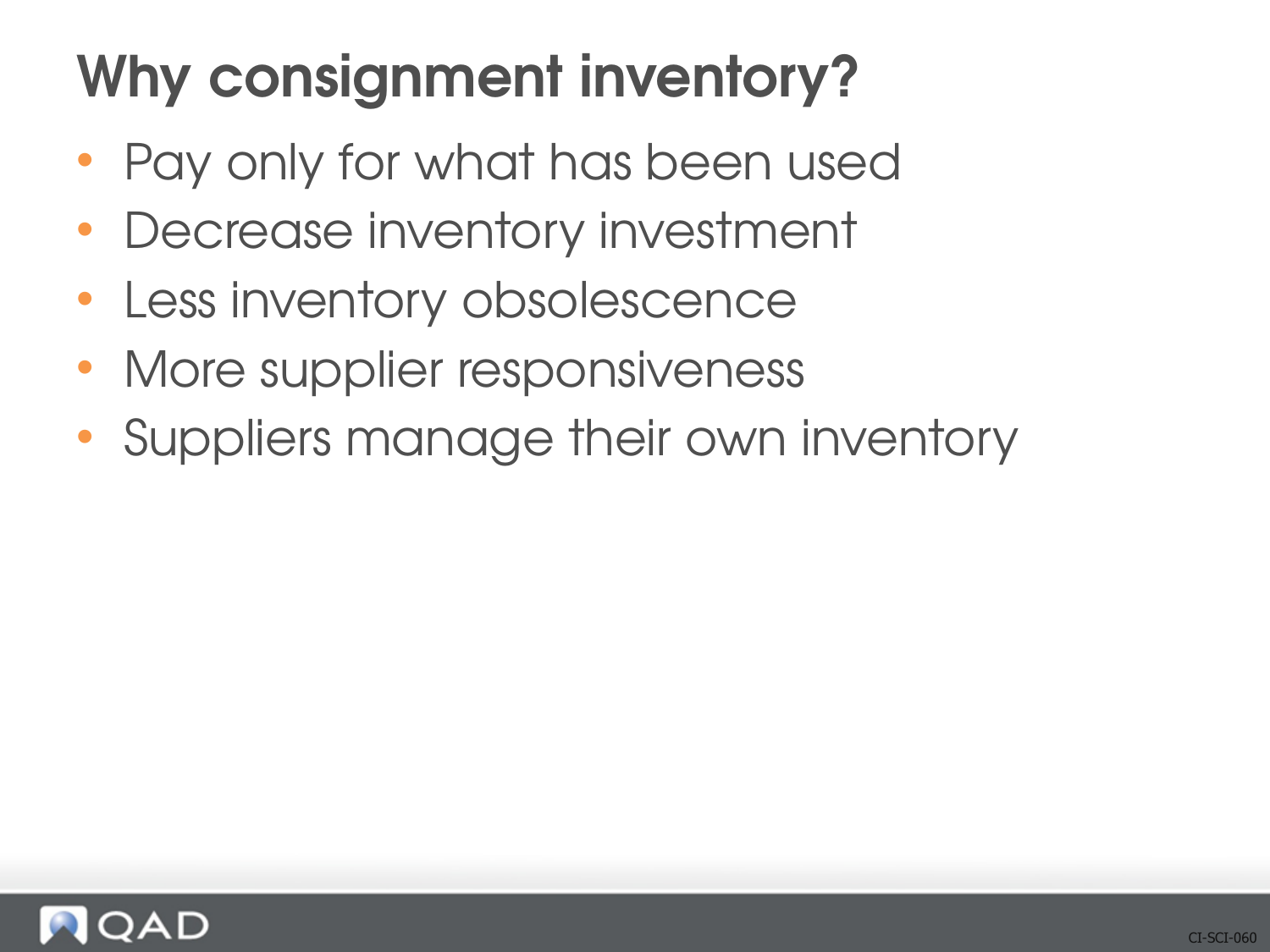

# Why consignment inventory?
Pay only for what has been used
Decrease inventory investment
Less inventory obsolescence
More supplier responsiveness
Suppliers manage their own inventory
CI-SCI-060